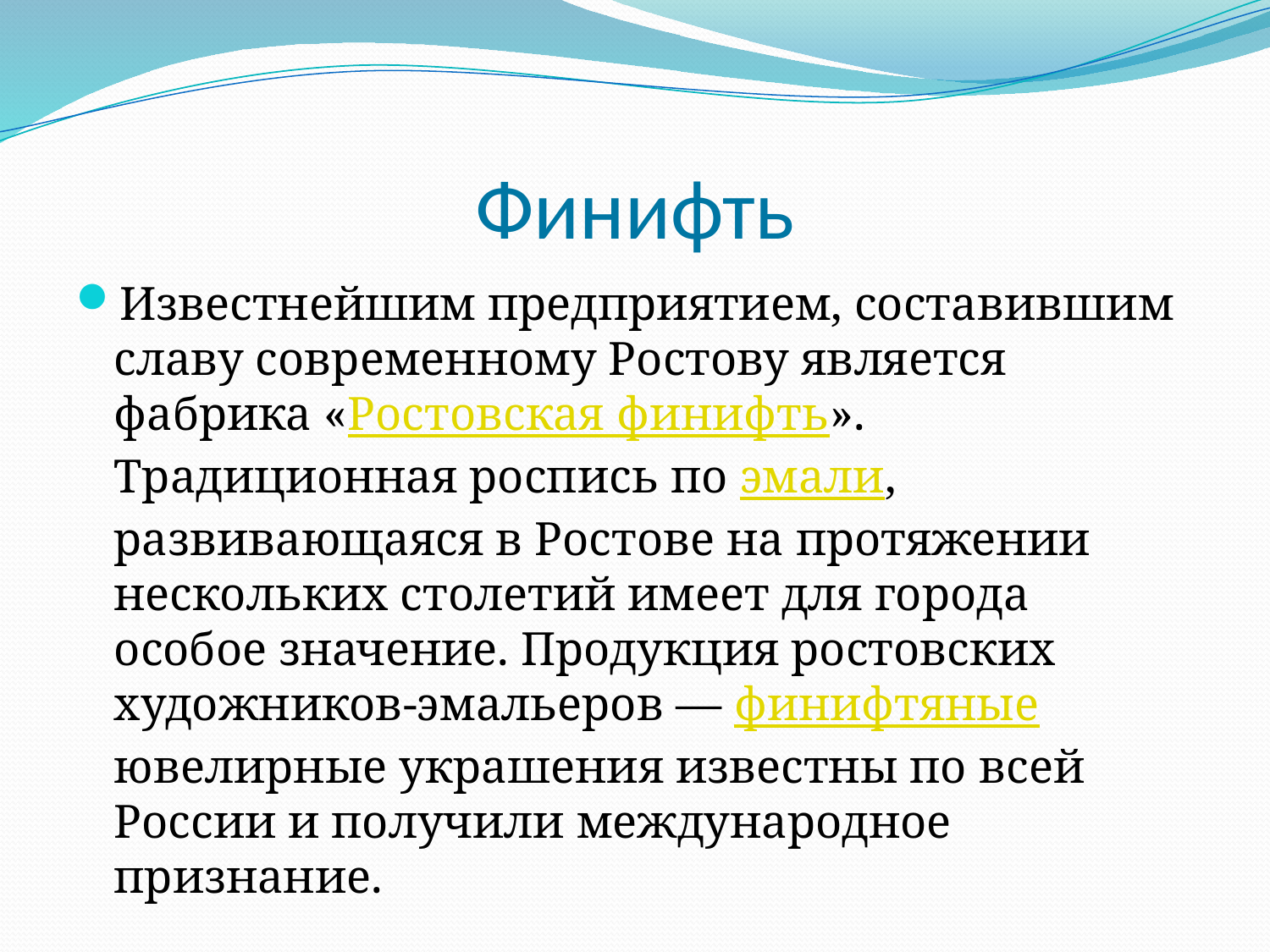

# Финифть
Известнейшим предприятием, составившим славу современному Ростову является фабрика «Ростовская финифть». Традиционная роспись по эмали, развивающаяся в Ростове на протяжении нескольких столетий имеет для города особое значение. Продукция ростовских художников-эмальеров — финифтяные ювелирные украшения известны по всей России и получили международное признание.